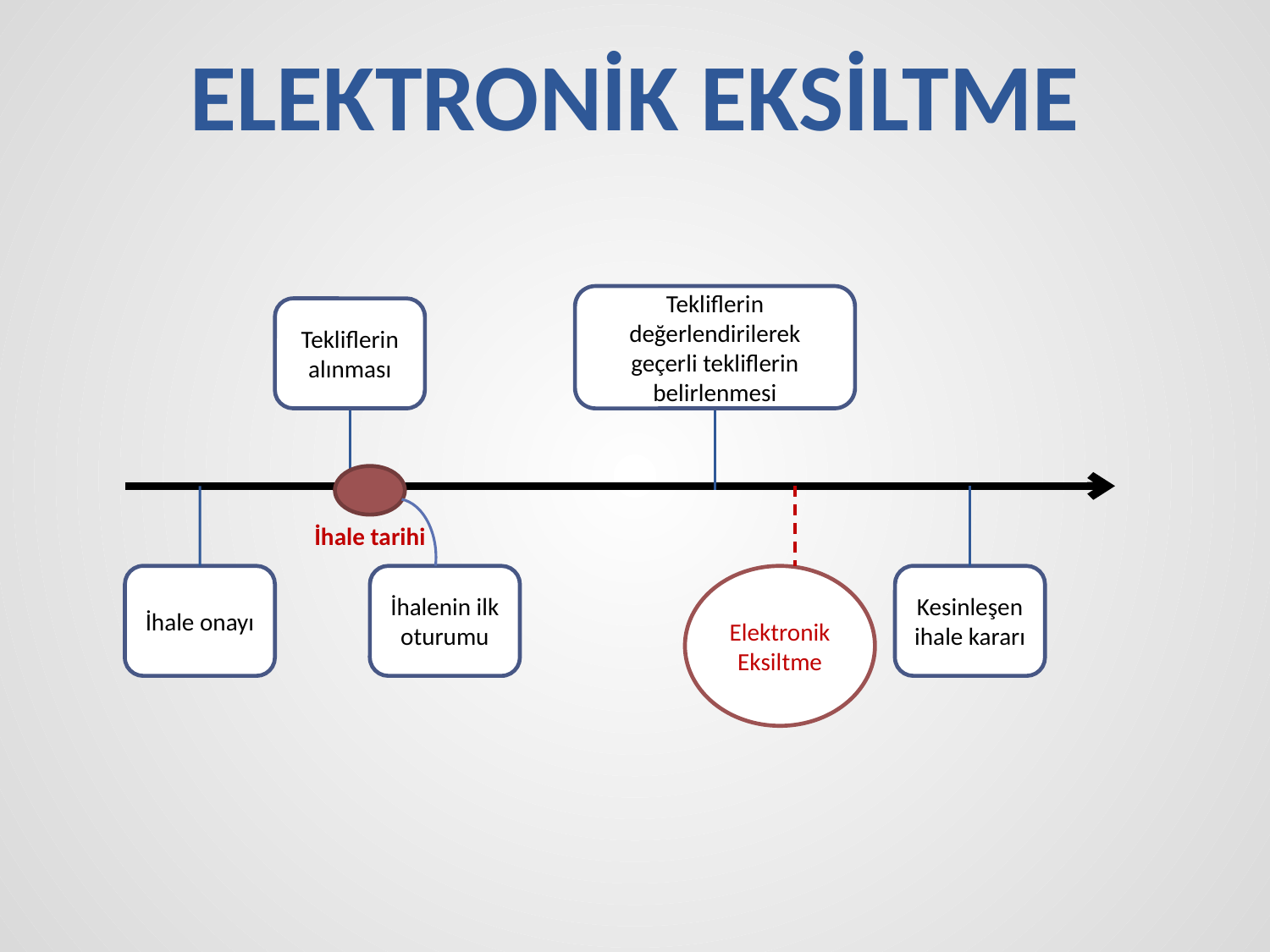

# ELEKTRONİK EKSİLTME
Tekliflerin değerlendirilerek geçerli tekliflerin belirlenmesi
Tekliflerin alınması

İhale tarihi
İhale onayı
İhalenin ilk oturumu
Elektronik Eksiltme
Kesinleşen ihale kararı